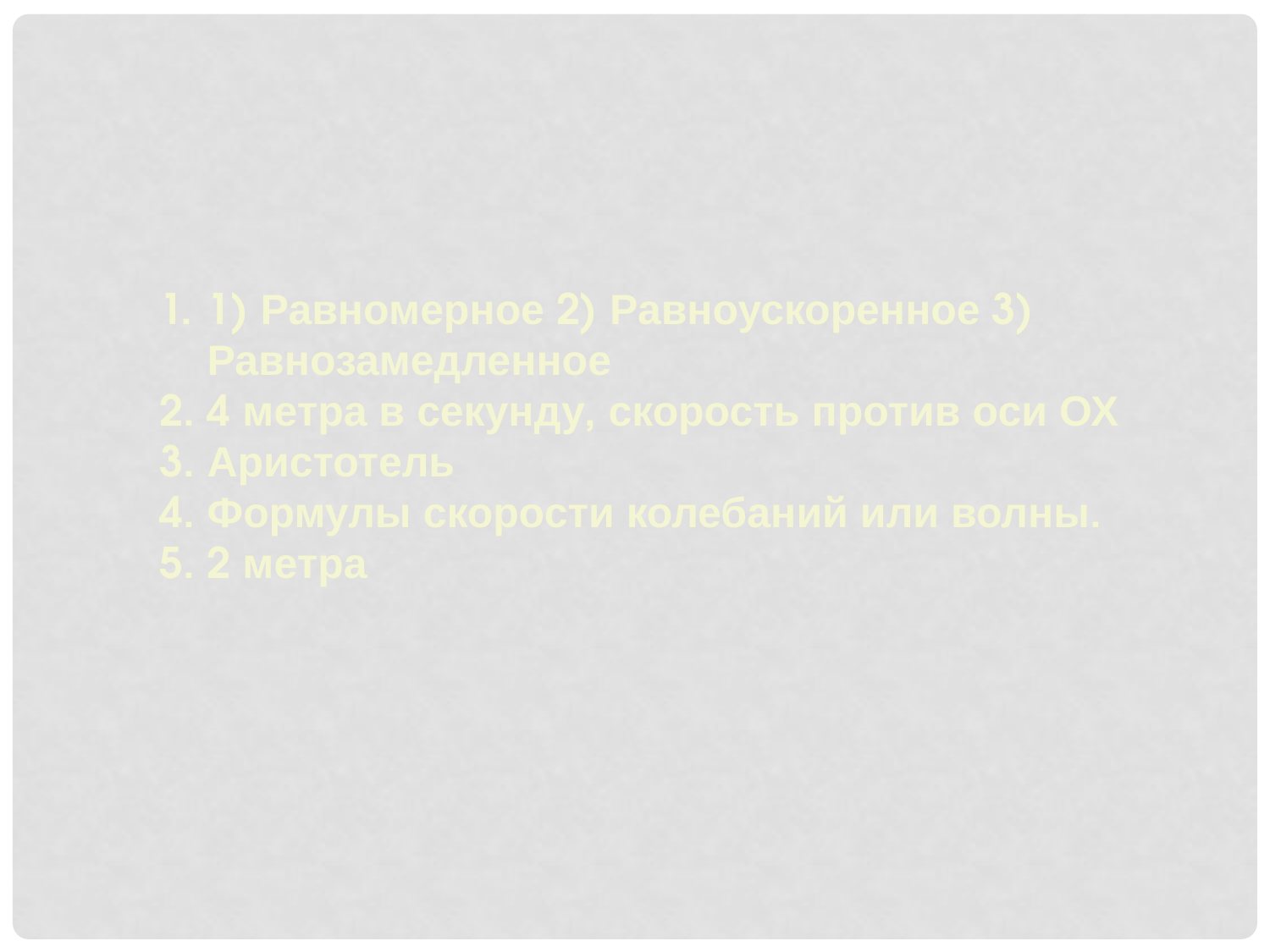

1) Равномерное 2) Равноускоренное 3) Равнозамедленное
4 метра в секунду, скорость против оси ОХ
Аристотель
Формулы скорости колебаний или волны.
2 метра